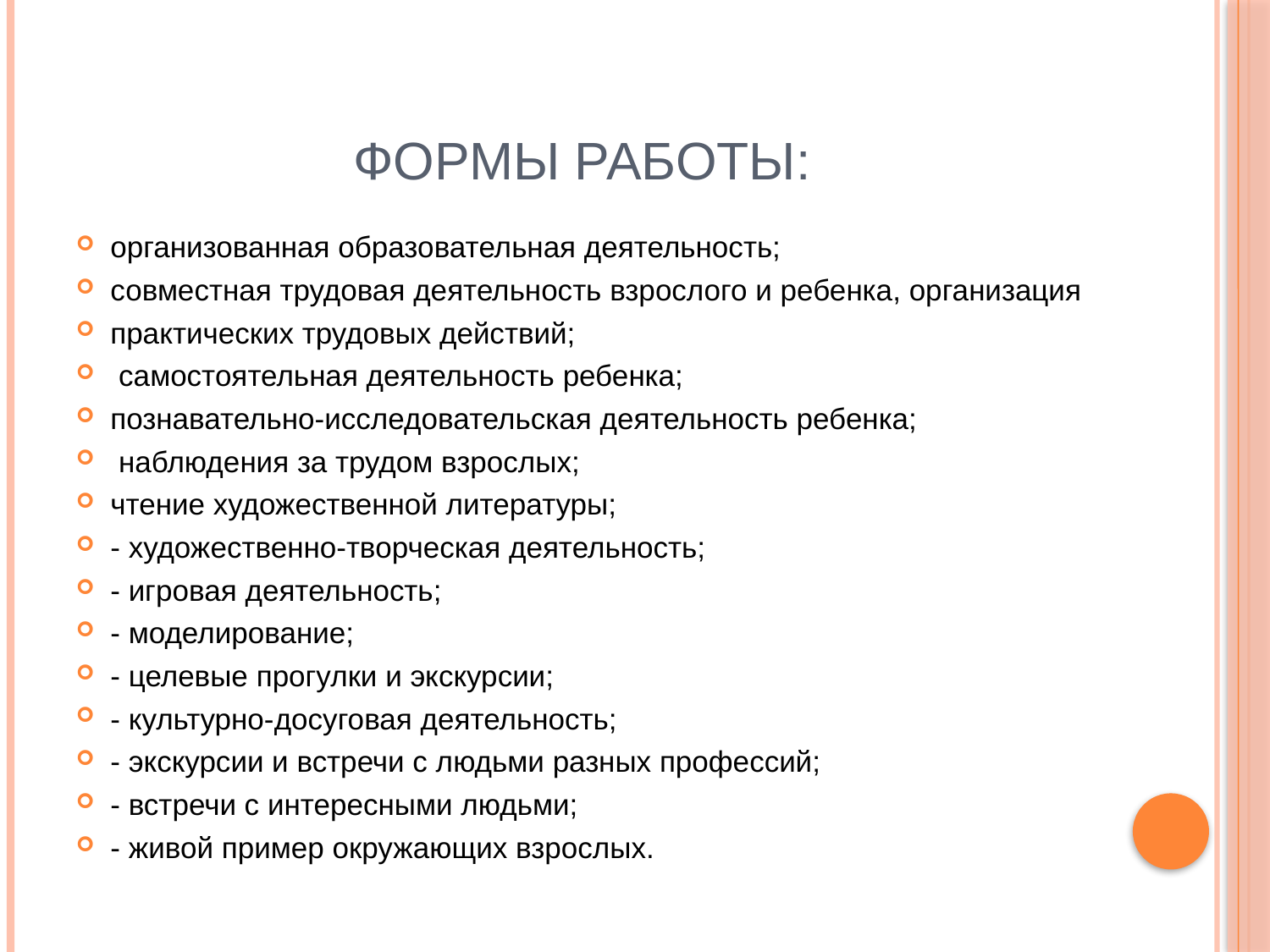

# Формы работы:
организованная образовательная деятельность;
совместная трудовая деятельность взрослого и ребенка, организация
практических трудовых действий;
 самостоятельная деятельность ребенка;
познавательно-исследовательская деятельность ребенка;
 наблюдения за трудом взрослых;
чтение художественной литературы;
- художественно-творческая деятельность;
- игровая деятельность;
- моделирование;
- целевые прогулки и экскурсии;
- культурно-досуговая деятельность;
- экскурсии и встречи с людьми разных профессий;
- встречи с интересными людьми;
- живой пример окружающих взрослых.